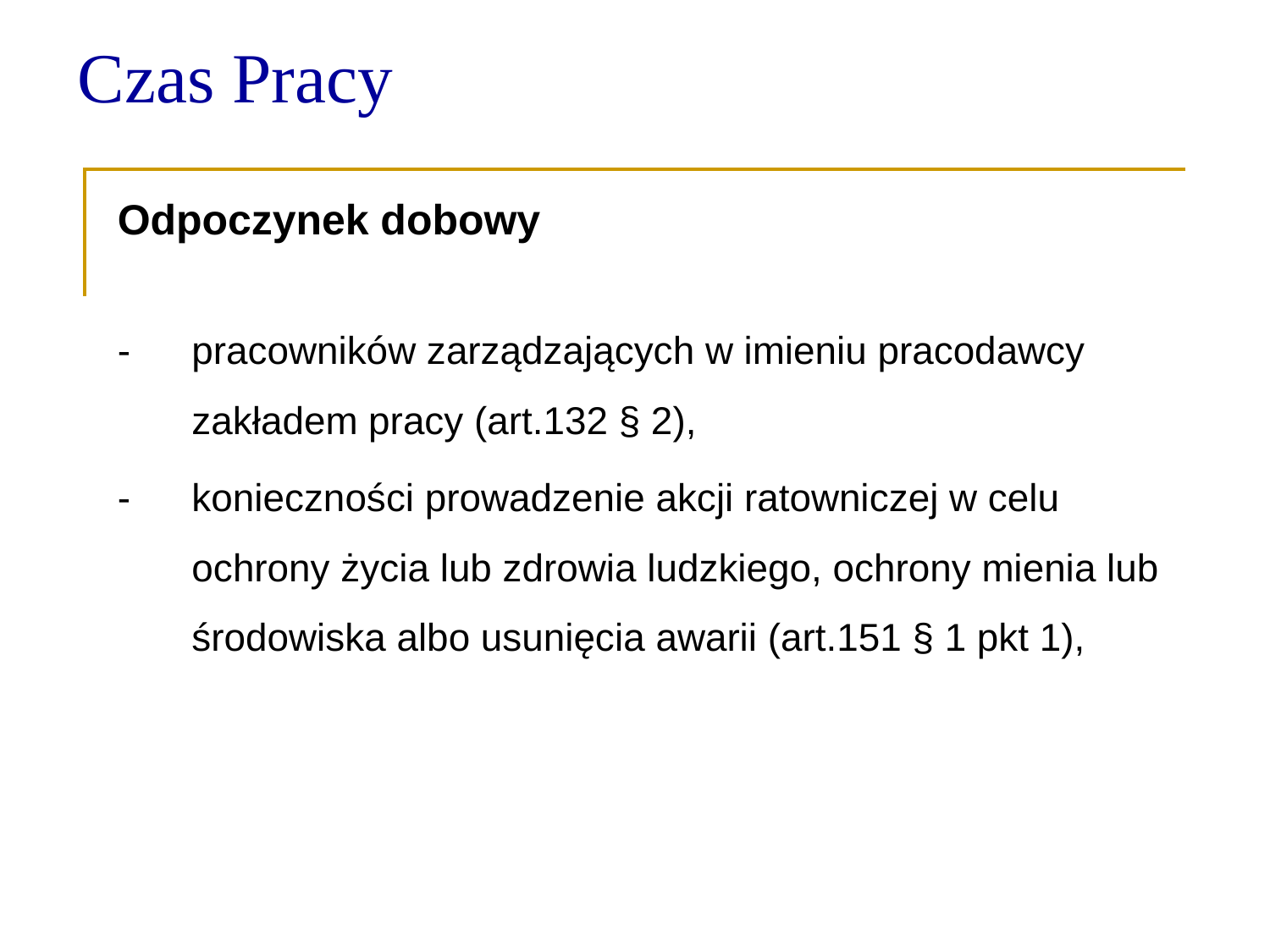

Czas Pracy
Odpoczynek dobowy
-	pracowników zarządzających w imieniu pracodawcy zakładem pracy (art.132 § 2),
-	konieczności prowadzenie akcji ratowniczej w celu ochrony życia lub zdrowia ludzkiego, ochrony mienia lub środowiska albo usunięcia awarii (art.151 § 1 pkt 1),